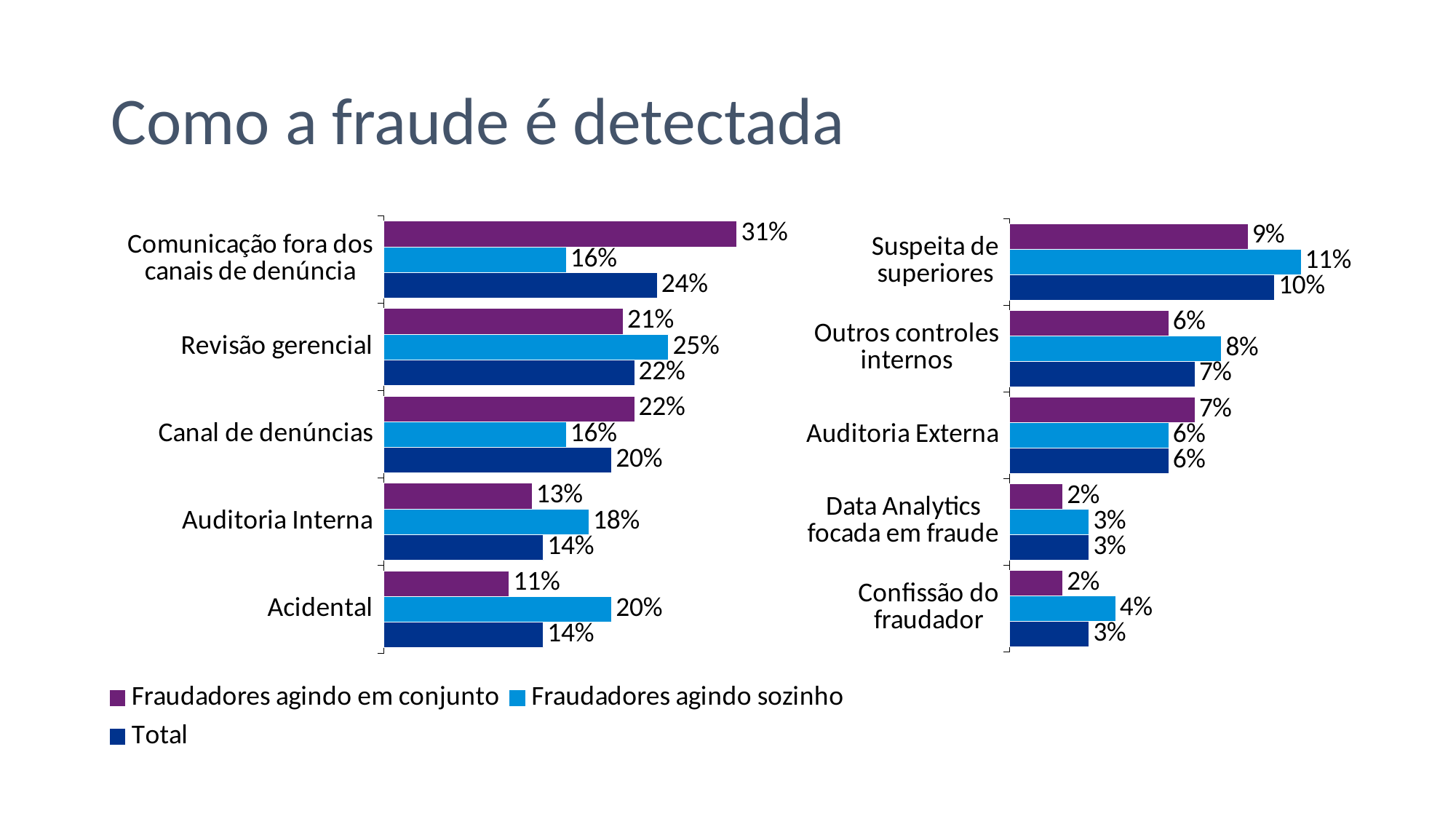

# Como a fraude é detectada

### Chart

| Category | Total | Fraudadores agindo sozinho | Fraudadores agindo em conjunto |
|---|---|---|---|
| Confissão do fraudador | 0.03 | 0.04 | 0.02 |
| Data Analytics focada em fraude | 0.03 | 0.03 | 0.02 |
| Auditoria Externa | 0.06 | 0.06 | 0.07 |
| Outros controles internos | 0.07 | 0.08 | 0.06 |
| Suspeita de superiores | 0.1 | 0.11 | 0.09 |

### Chart

| Category | Total | Fraudadores agindo sozinho | Fraudadores agindo em conjunto |
|---|---|---|---|
| Acidental | 0.14 | 0.2 | 0.11 |
| Auditoria Interna | 0.14 | 0.18 | 0.13 |
| Canal de denúncias | 0.2 | 0.16 | 0.22 |
| Revisão gerencial | 0.22 | 0.25 | 0.21 |
| Comunicação fora dos canais de denúncia | 0.24 | 0.16 | 0.31 |